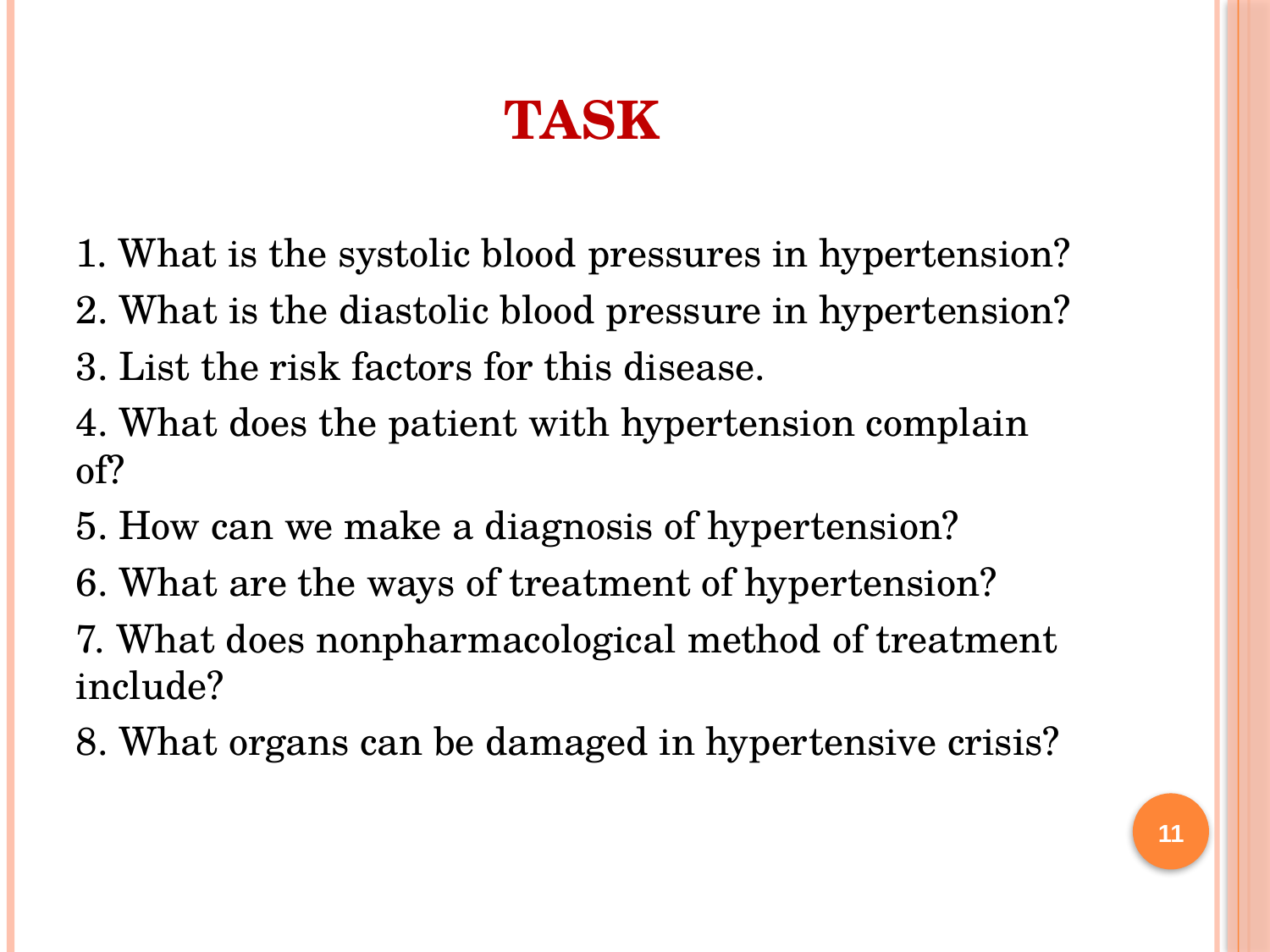

# Task
1. What is the systolic blood pressures in hypertension?
2. What is the diastolic blood pressure in hypertension?
3. List the risk factors for this disease.
4. What does the patient with hypertension complain of?
5. How can we make a diagnosis of hypertension?
6. What are the ways of treatment of hypertension?
7. What does nonpharmacological method of treatment include?
8. What organs can be damaged in hypertensive crisis?
11